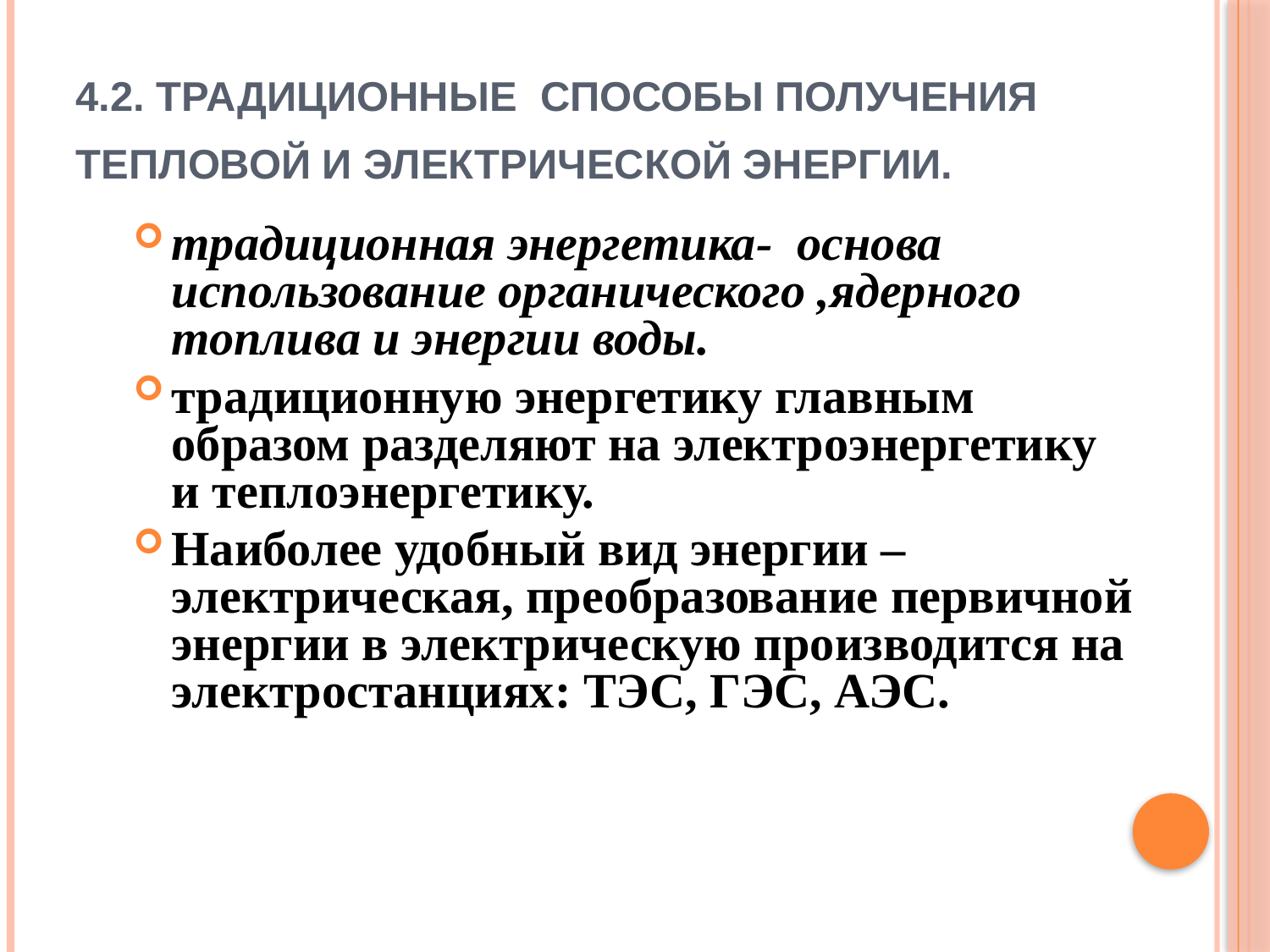

# 4.2. Традиционные  способы получения тепловой и электрической энергии.
традиционная энергетика-  основа использование органического ,ядерного топлива и энергии воды.
традиционную энергетику главным образом разделяют на электроэнергетику и теплоэнергетику.
Наиболее удобный вид энергии – электрическая, преобразование первичной энергии в электрическую производится на электростанциях: ТЭС, ГЭС, АЭС.